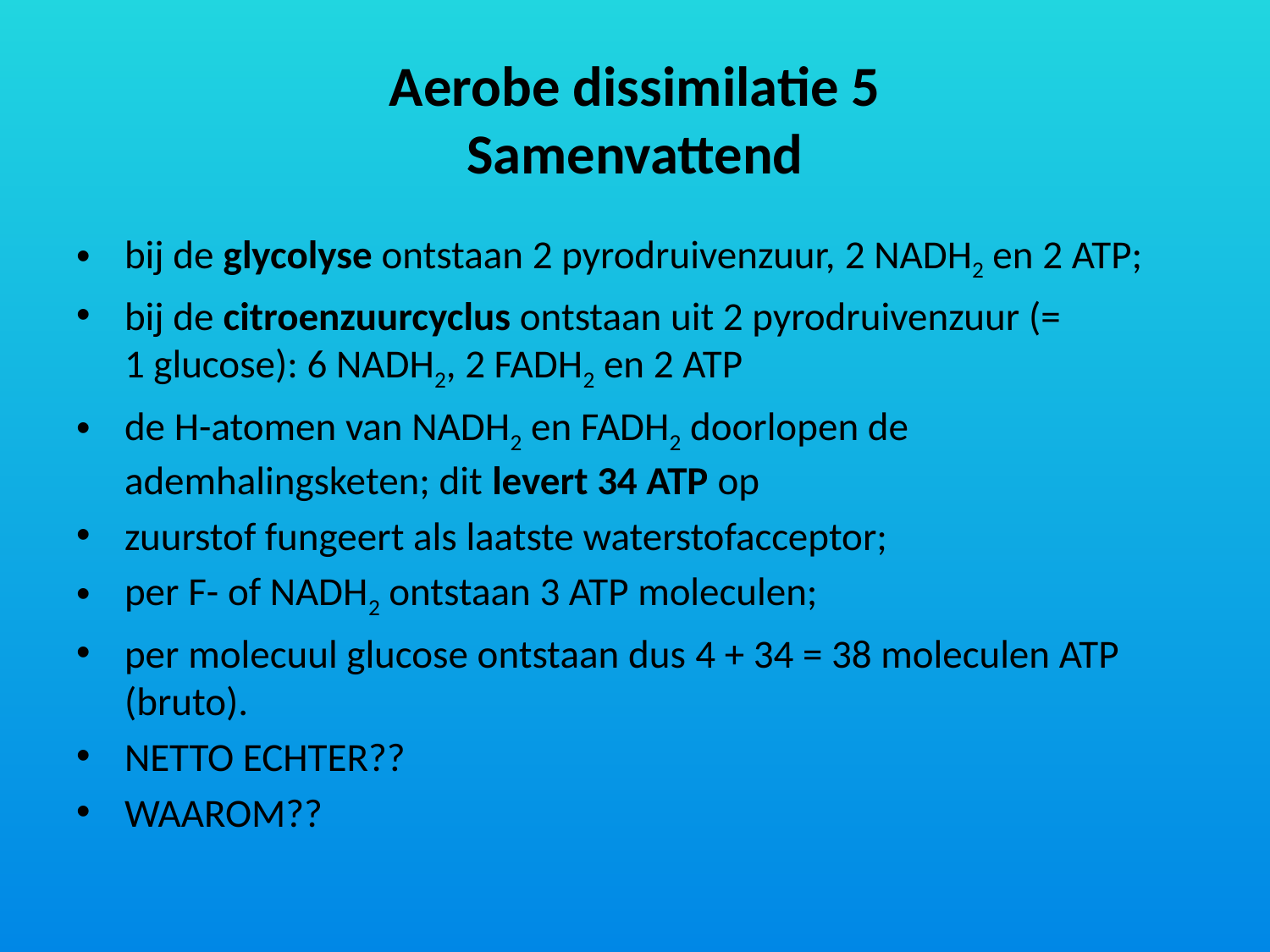

# Aerobe dissimilatie 5 Samenvattend
bij de glycolyse ontstaan 2 pyrodruivenzuur, 2 NADH2 en 2 ATP;
bij de citroenzuurcyclus ontstaan uit 2 pyrodruivenzuur (= 1 glucose): 6 NADH2, 2 FADH2 en 2 ATP
de H-atomen van NADH2 en FADH2 doorlopen de ademhalingsketen; dit levert 34 ATP op
zuurstof fungeert als laatste waterstofacceptor;
per F- of NADH2 ontstaan 3 ATP moleculen;
per molecuul glucose ontstaan dus 4 + 34 = 38 moleculen ATP (bruto).
NETTO ECHTER??
WAAROM??